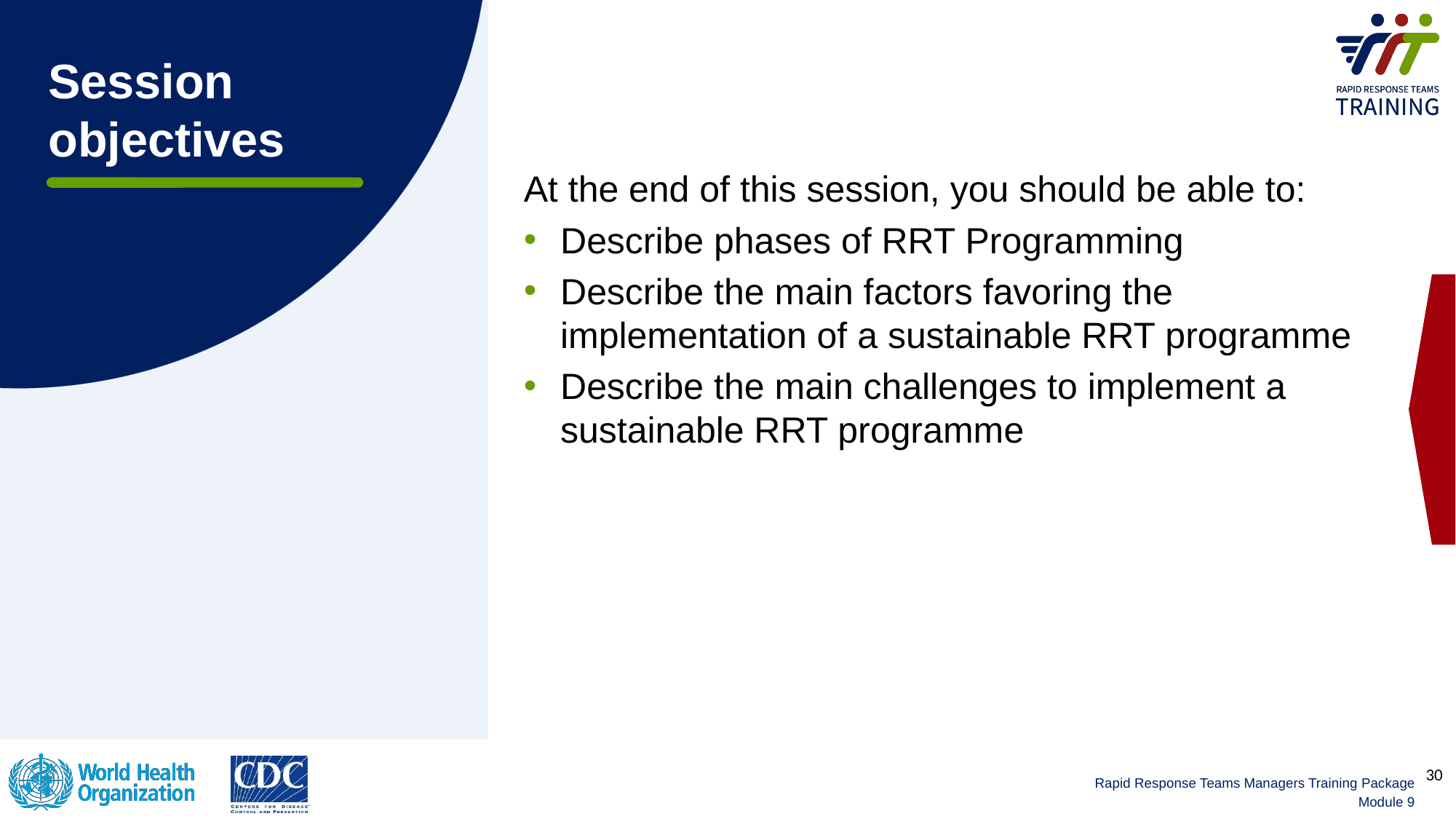

Session objectives
At the end of this session, you should be able to:
Describe phases of RRT Programming
Describe the main factors favoring the implementation of a sustainable RRT programme
Describe the main challenges to implement a sustainable RRT programme

30